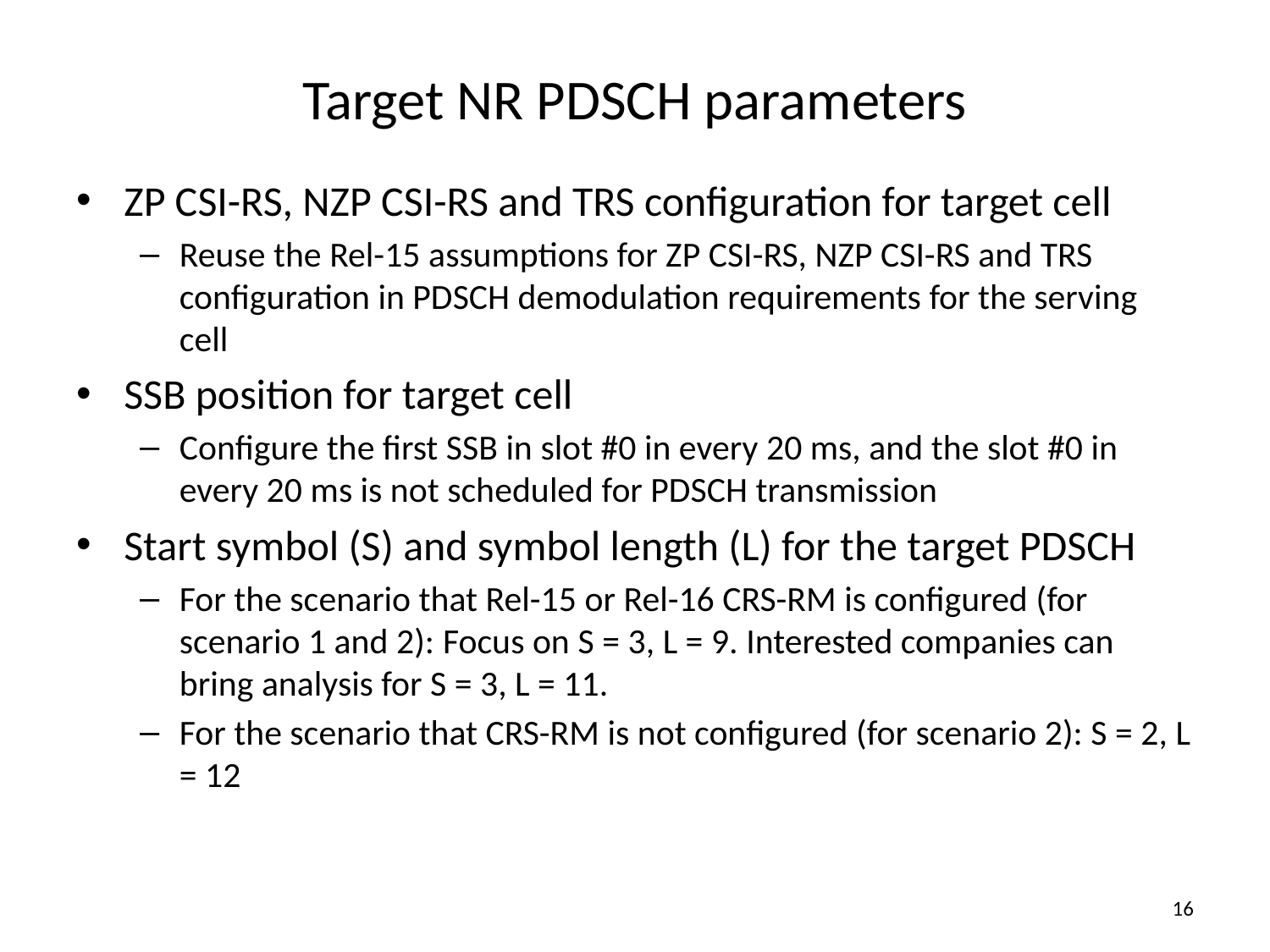

# Target NR PDSCH parameters
ZP CSI-RS, NZP CSI-RS and TRS configuration for target cell
Reuse the Rel-15 assumptions for ZP CSI-RS, NZP CSI-RS and TRS configuration in PDSCH demodulation requirements for the serving cell
SSB position for target cell
Configure the first SSB in slot #0 in every 20 ms, and the slot #0 in every 20 ms is not scheduled for PDSCH transmission
Start symbol (S) and symbol length (L) for the target PDSCH
For the scenario that Rel-15 or Rel-16 CRS-RM is configured (for scenario 1 and 2): Focus on S = 3, L = 9. Interested companies can bring analysis for S = 3, L = 11.
For the scenario that CRS-RM is not configured (for scenario 2): S = 2, L = 12

16